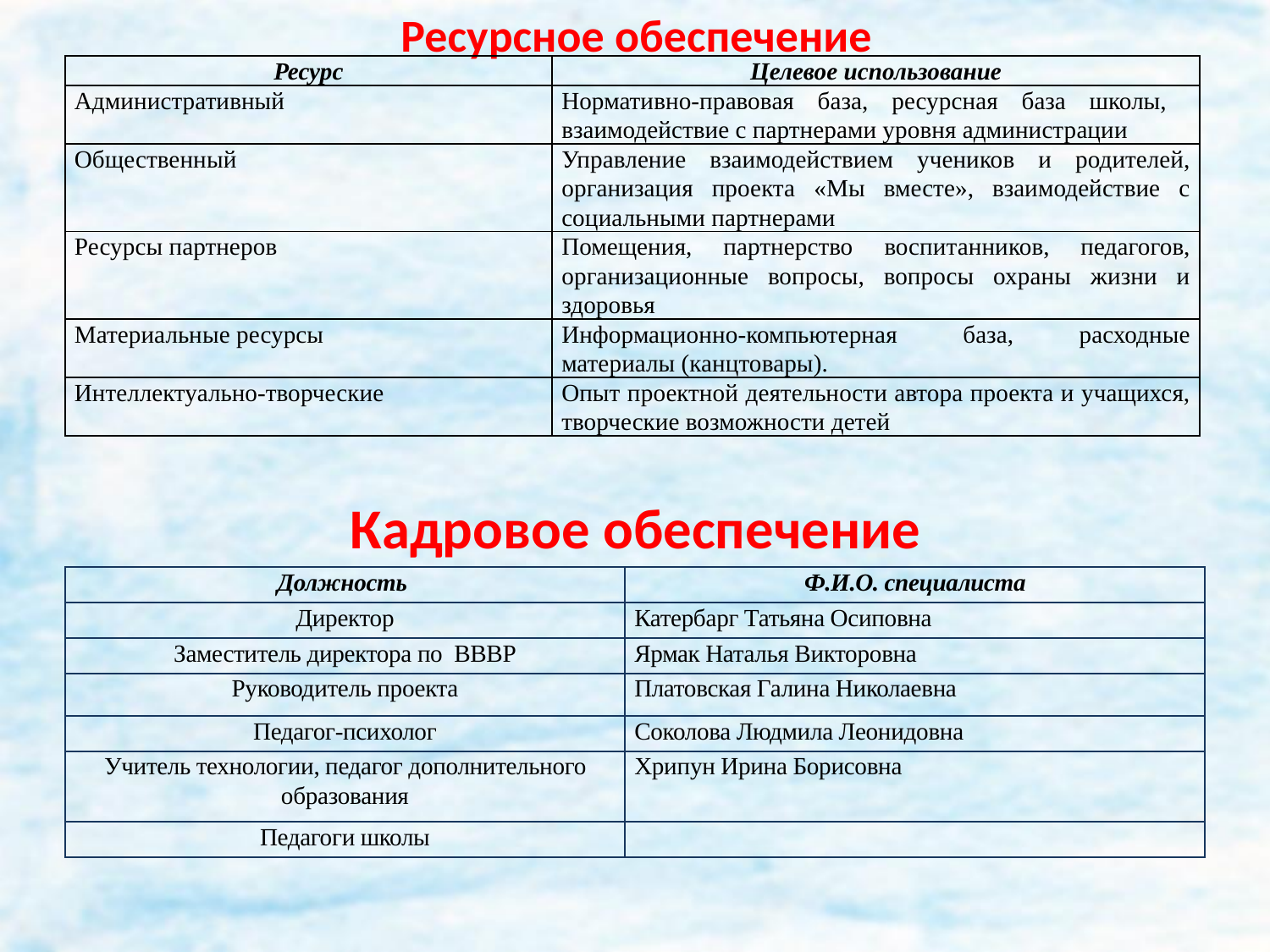

# Ресурсное обеспечение
| Ресурс | Целевое использование |
| --- | --- |
| Административный | Нормативно-правовая база, ресурсная база школы, взаимодействие с партнерами уровня администрации |
| Общественный | Управление взаимодействием учеников и родителей, организация проекта «Мы вместе», взаимодействие с социальными партнерами |
| Ресурсы партнеров | Помещения, партнерство воспитанников, педагогов, организационные вопросы, вопросы охраны жизни и здоровья |
| Материальные ресурсы | Информационно-компьютерная база, расходные материалы (канцтовары). |
| Интеллектуально-творческие | Опыт проектной деятельности автора проекта и учащихся, творческие возможности детей |
Кадровое обеспечение
| Должность | Ф.И.О. специалиста |
| --- | --- |
| Директор | Катербарг Татьяна Осиповна |
| Заместитель директора по ВВВР | Ярмак Наталья Викторовна |
| Руководитель проекта | Платовская Галина Николаевна |
| Педагог-психолог | Соколова Людмила Леонидовна |
| Учитель технологии, педагог дополнительного образования | Хрипун Ирина Борисовна |
| Педагоги школы |  |